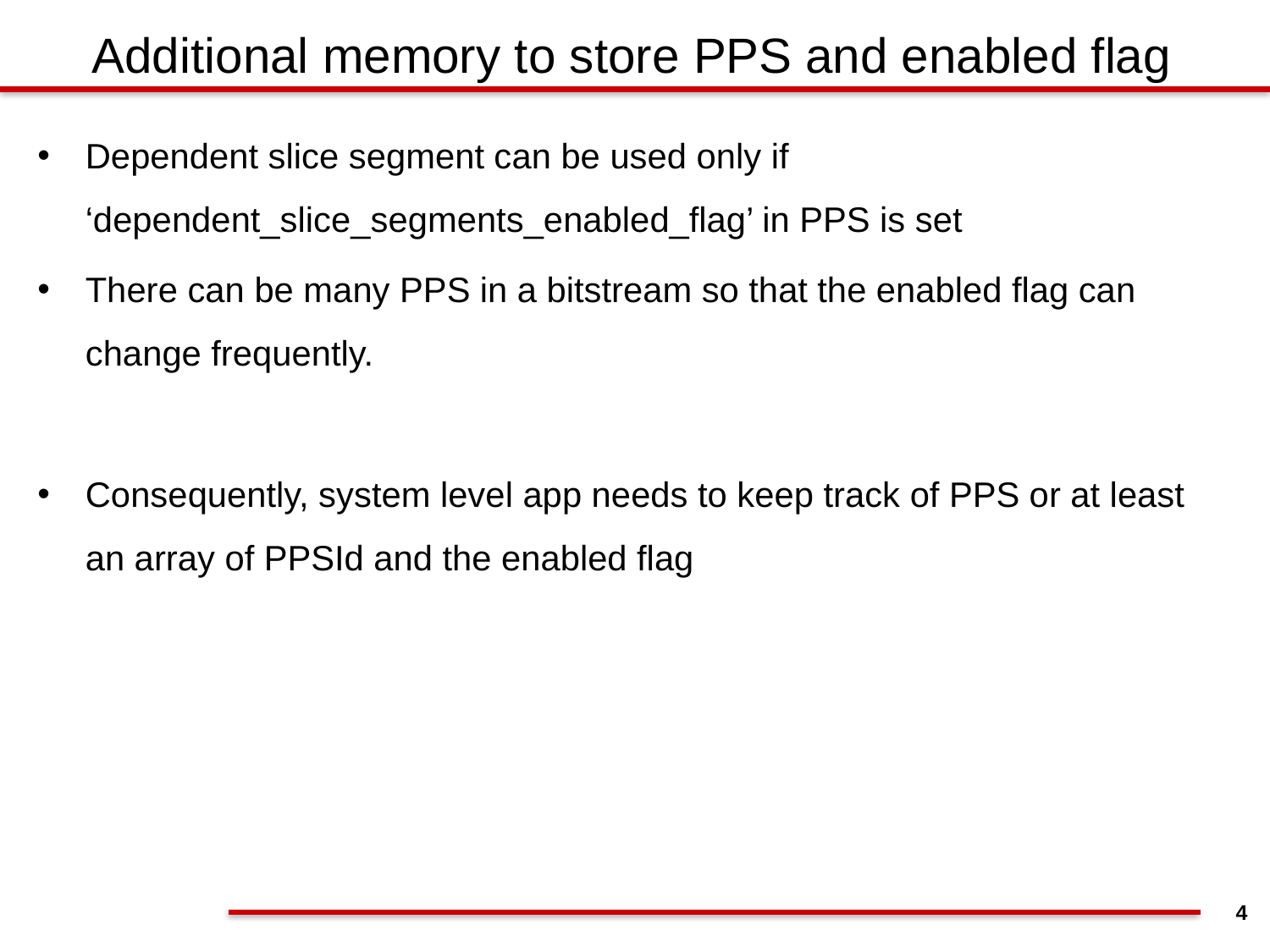

# Additional memory to store PPS and enabled flag
Dependent slice segment can be used only if ‘dependent_slice_segments_enabled_flag’ in PPS is set
There can be many PPS in a bitstream so that the enabled flag can change frequently.

Consequently, system level app needs to keep track of PPS or at least an array of PPSId and the enabled flag

4